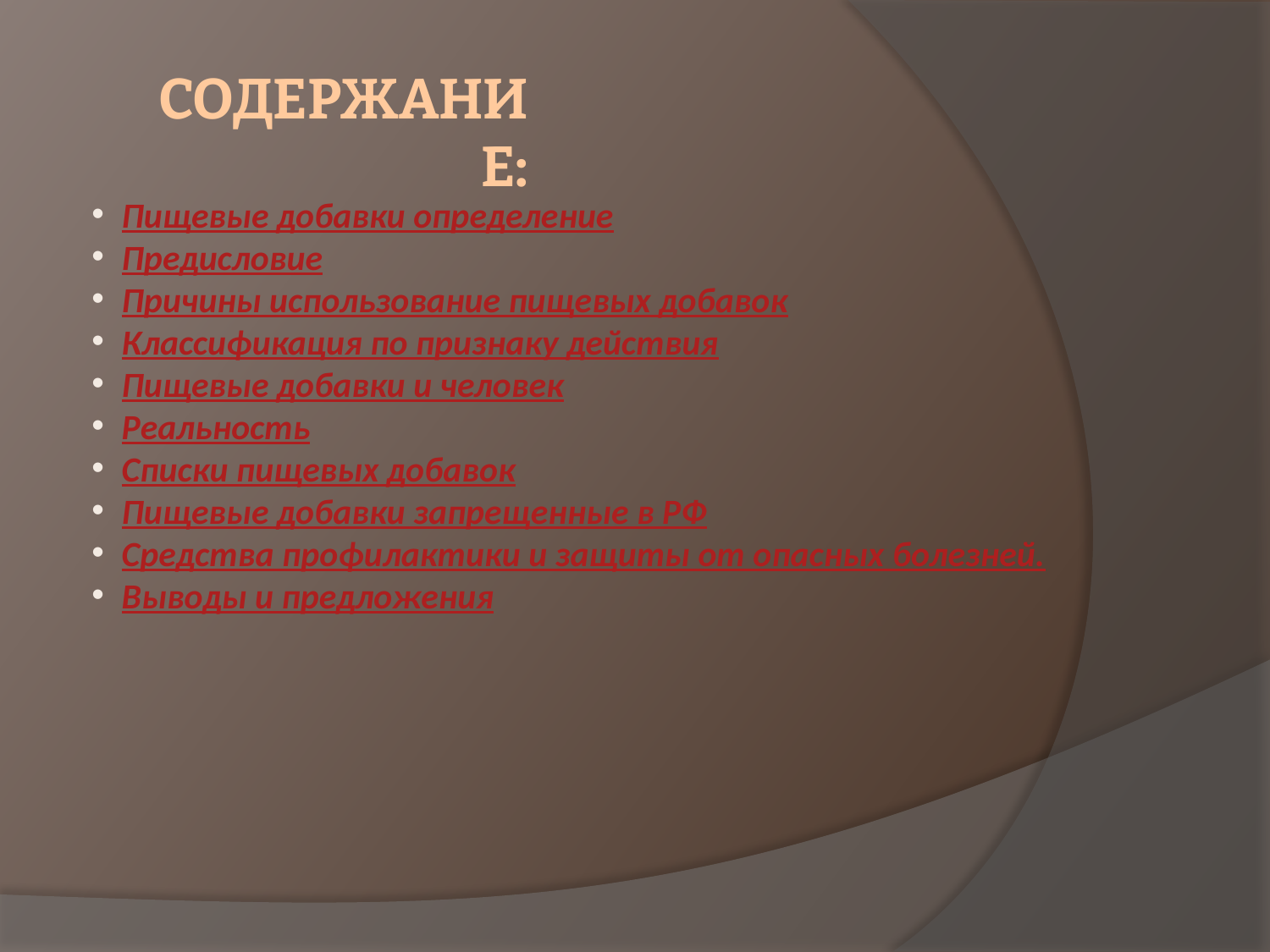

# Содержание:
Пищевые добавки определение
Предисловие
Причины использование пищевых добавок
Классификация по признаку действия
Пищевые добавки и человек
Реальность
Списки пищевых добавок
Пищевые добавки запрещенные в РФ
Средства профилактики и защиты от опасных болезней.
Выводы и предложения